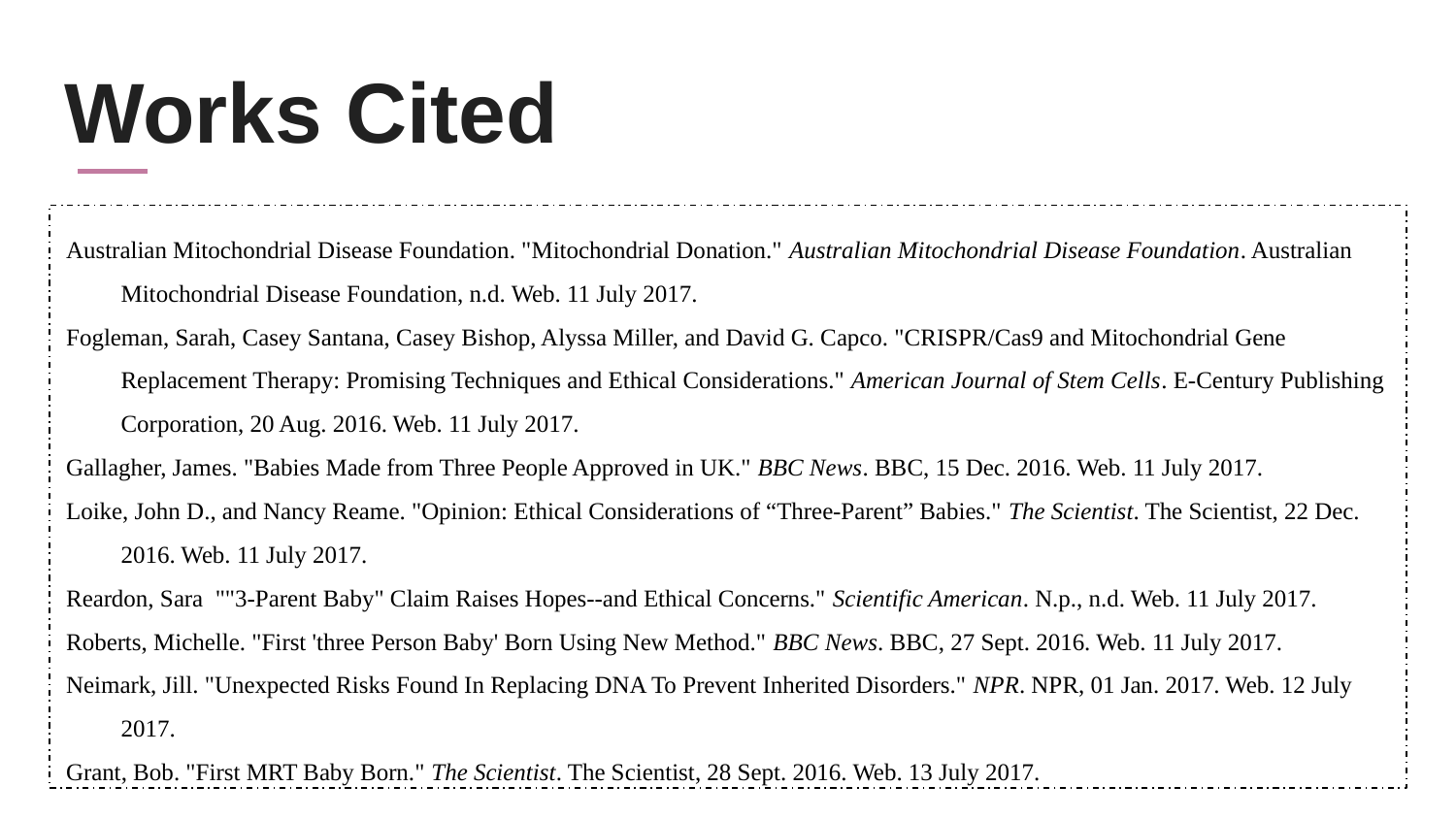

# Works Cited
Australian Mitochondrial Disease Foundation. "Mitochondrial Donation." Australian Mitochondrial Disease Foundation. Australian Mitochondrial Disease Foundation, n.d. Web. 11 July 2017.
Fogleman, Sarah, Casey Santana, Casey Bishop, Alyssa Miller, and David G. Capco. "CRISPR/Cas9 and Mitochondrial Gene Replacement Therapy: Promising Techniques and Ethical Considerations." American Journal of Stem Cells. E-Century Publishing Corporation, 20 Aug. 2016. Web. 11 July 2017.
Gallagher, James. "Babies Made from Three People Approved in UK." BBC News. BBC, 15 Dec. 2016. Web. 11 July 2017.
Loike, John D., and Nancy Reame. "Opinion: Ethical Considerations of “Three-Parent” Babies." The Scientist. The Scientist, 22 Dec. 2016. Web. 11 July 2017.
Reardon, Sara  ""3-Parent Baby" Claim Raises Hopes--and Ethical Concerns." Scientific American. N.p., n.d. Web. 11 July 2017.
Roberts, Michelle. "First 'three Person Baby' Born Using New Method." BBC News. BBC, 27 Sept. 2016. Web. 11 July 2017.
Neimark, Jill. "Unexpected Risks Found In Replacing DNA To Prevent Inherited Disorders." NPR. NPR, 01 Jan. 2017. Web. 12 July 2017.
Grant, Bob. "First MRT Baby Born." The Scientist. The Scientist, 28 Sept. 2016. Web. 13 July 2017.